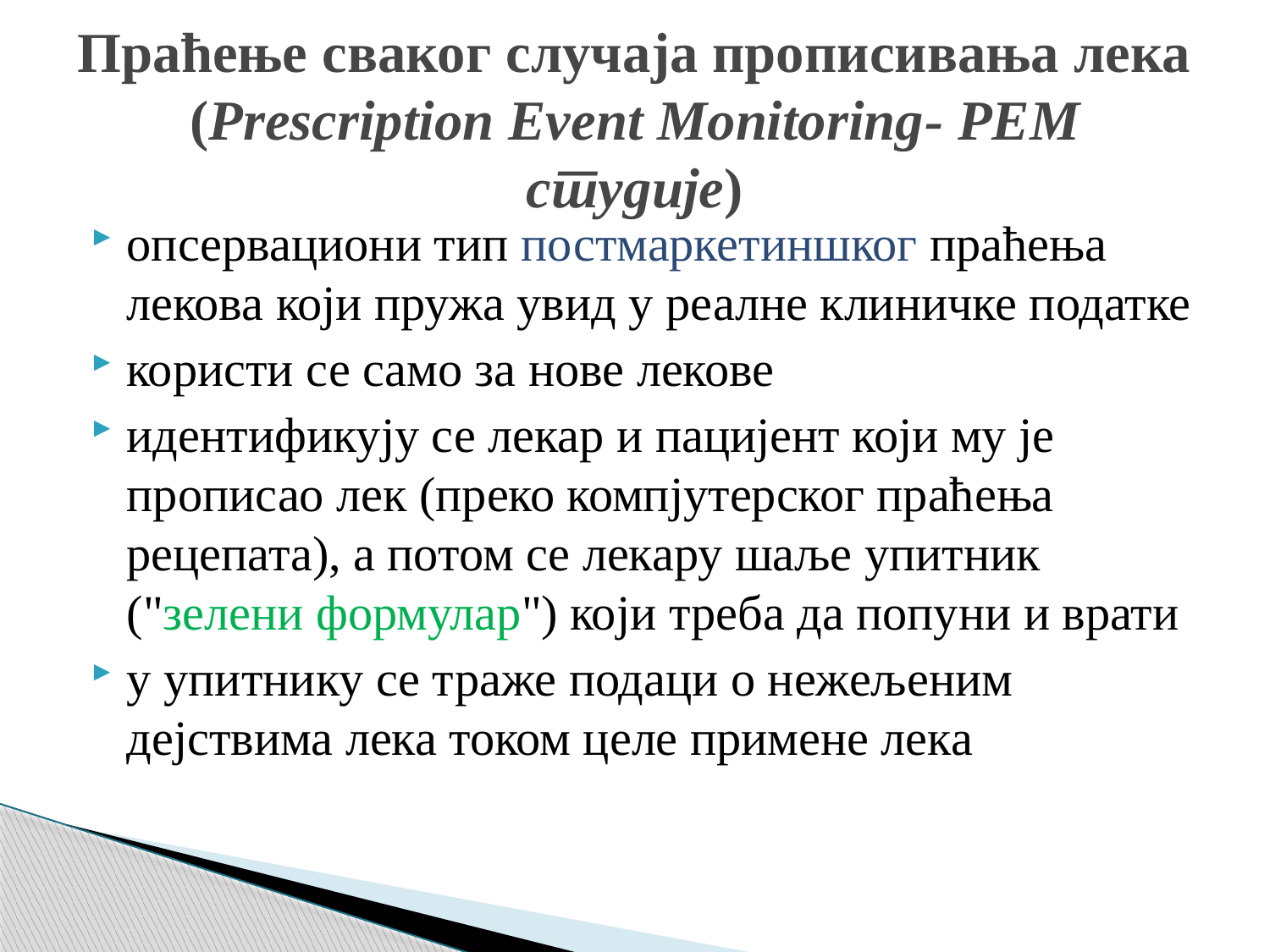

# Праћење сваког случаја прописивања лека (Prescription Event Monitoring- РЕМ студије)
опсервациони тип постмаркетиншког праћења лекова који пружа увид у реалне клиничке податке
користи се само за нове лекове
идентификују се лекар и пацијент који му је прописао лек (преко компјутерског праћења рецепата), а потом се лекару шаље упитник ("зелени формулар") који треба да попуни и врати
у упитнику се траже подаци о нежељеним дејствима лека током целе примене лека